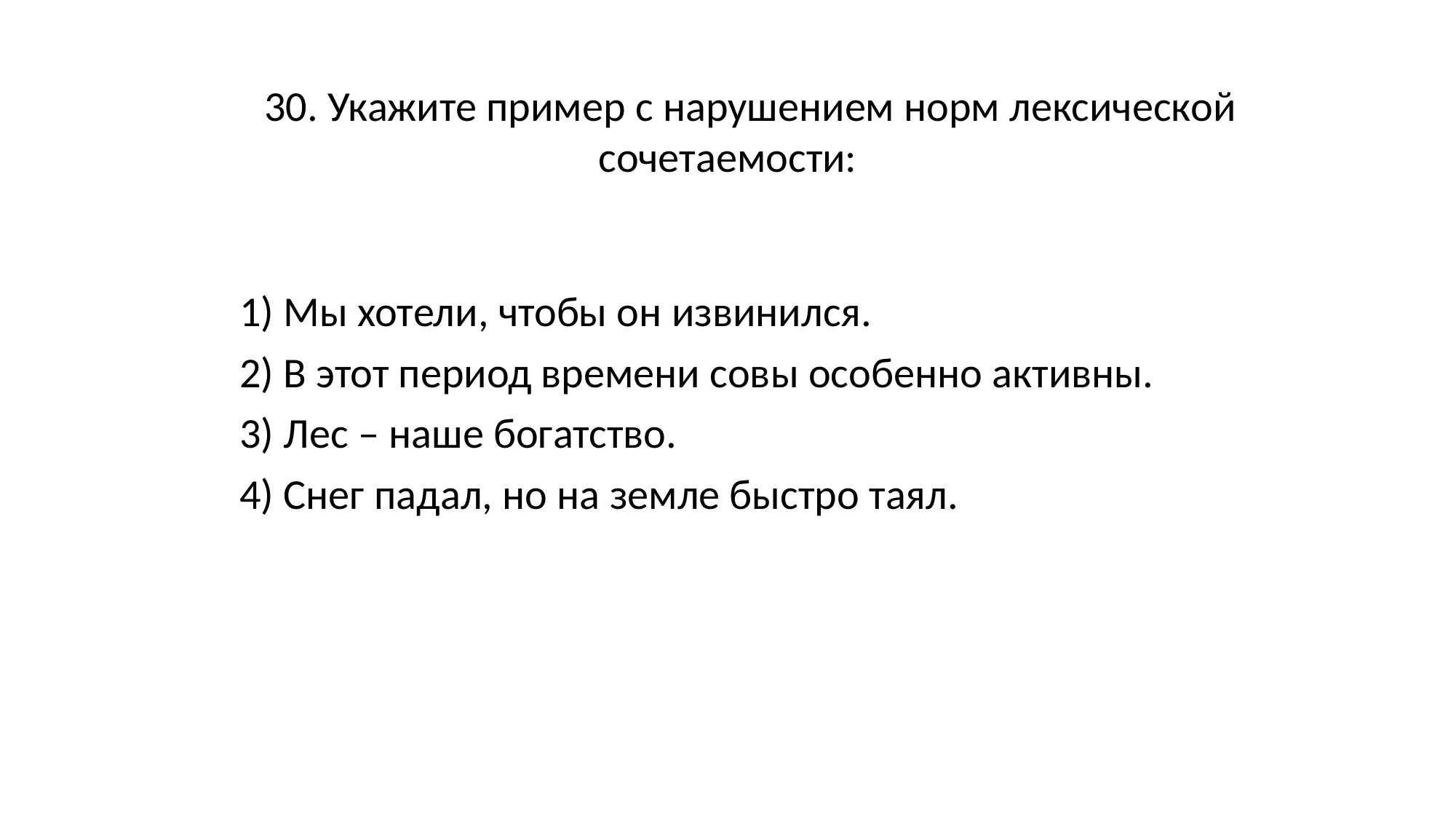

# 30. Укажите пример с нарушением норм лексической сочетаемости:
1) Мы хотели, чтобы он извинился.
2) В этот период времени совы особенно активны.
3) Лес – наше богатство.
4) Снег падал, но на земле быстро таял.